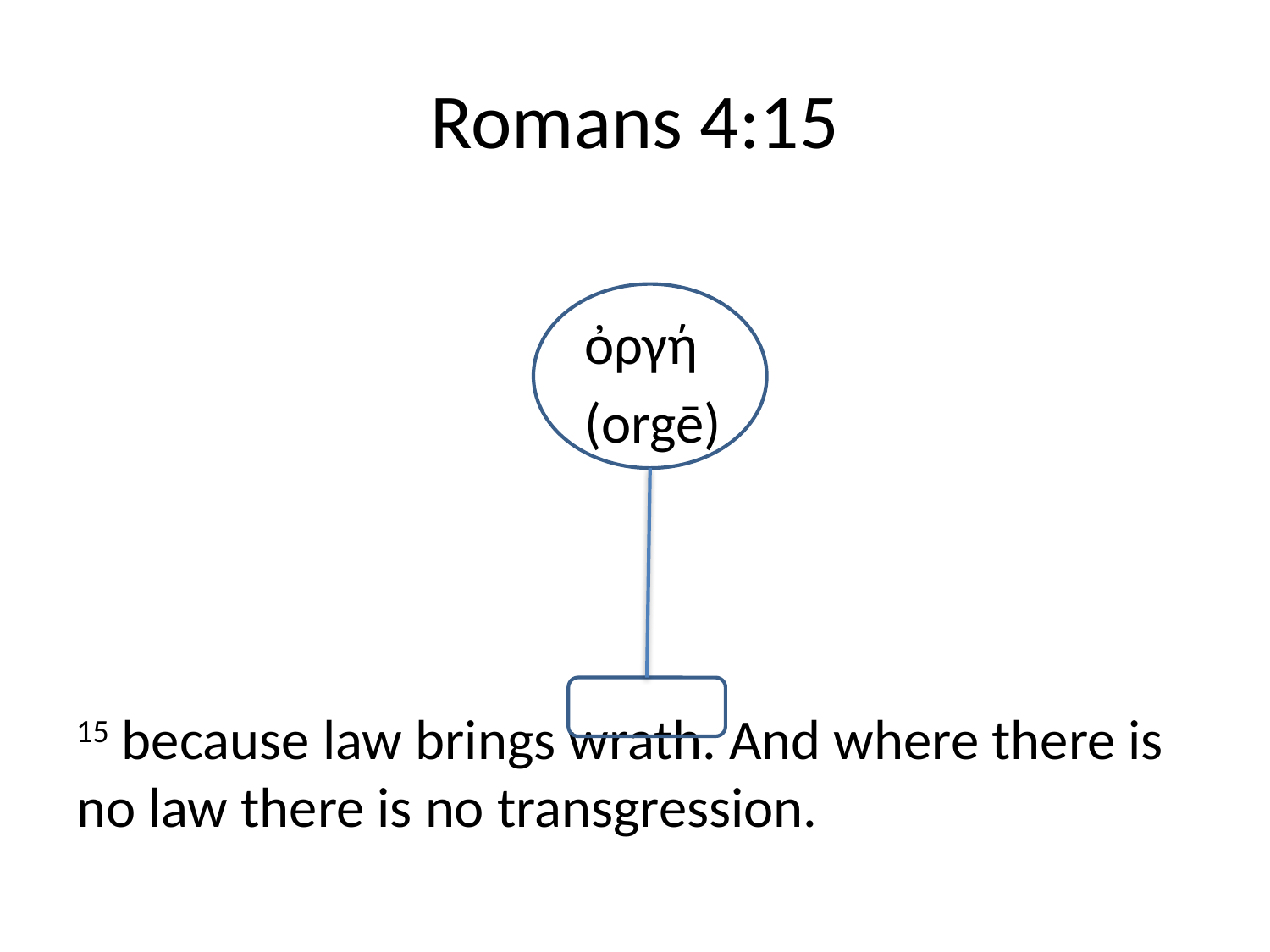

# Romans 4:15

				ὀργή
				(orgē)

15 because law brings wrath. And where there is no law there is no transgression.